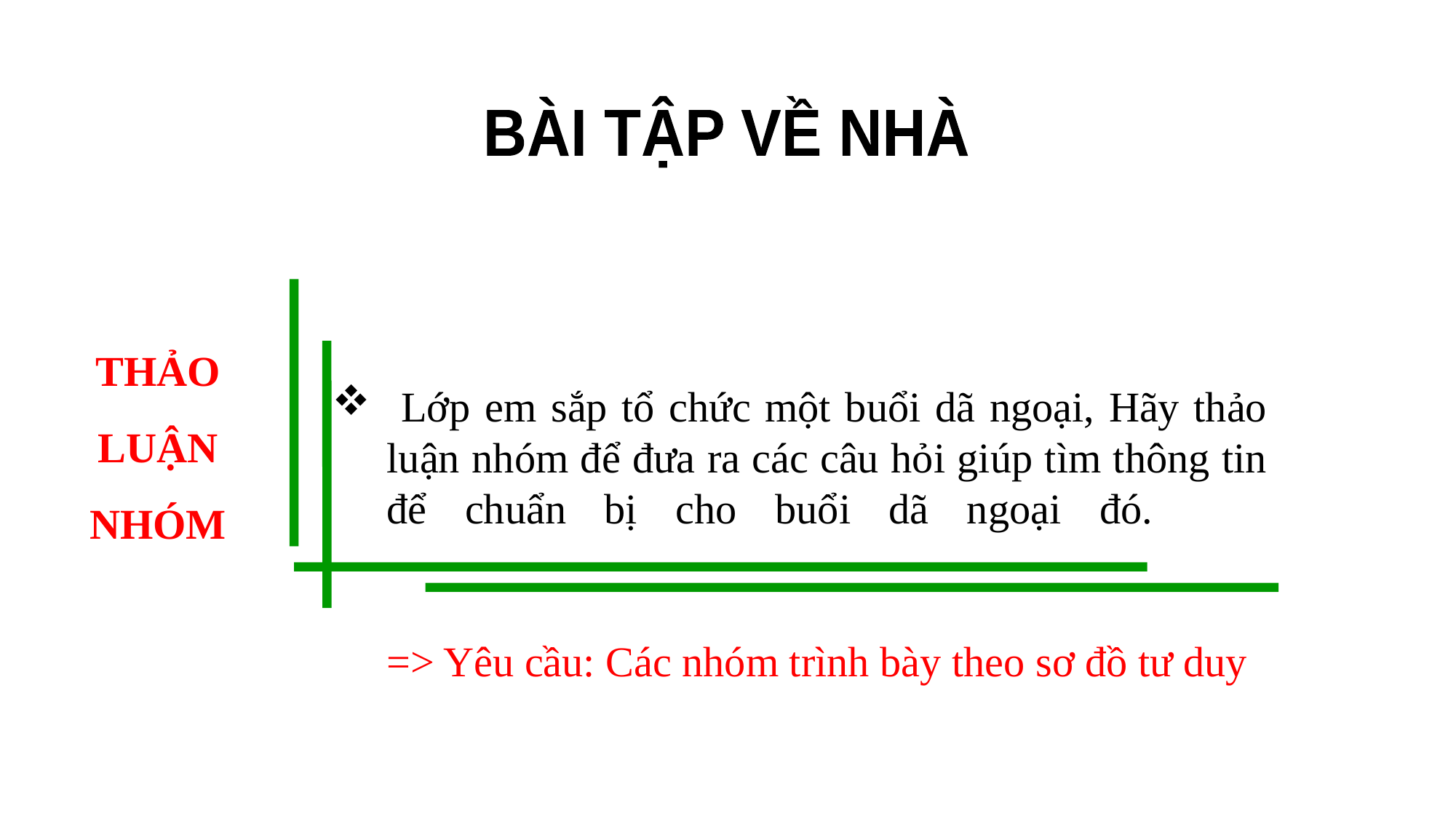

BÀI TẬP VỀ NHÀ
# Lớp em sắp tổ chức một buổi dã ngoại, Hãy thảo luận nhóm để đưa ra các câu hỏi giúp tìm thông tin để chuẩn bị cho buổi dã ngoại đó. => Yêu cầu: Các nhóm trình bày theo sơ đồ tư duy

THẢO LUẬN NHÓM